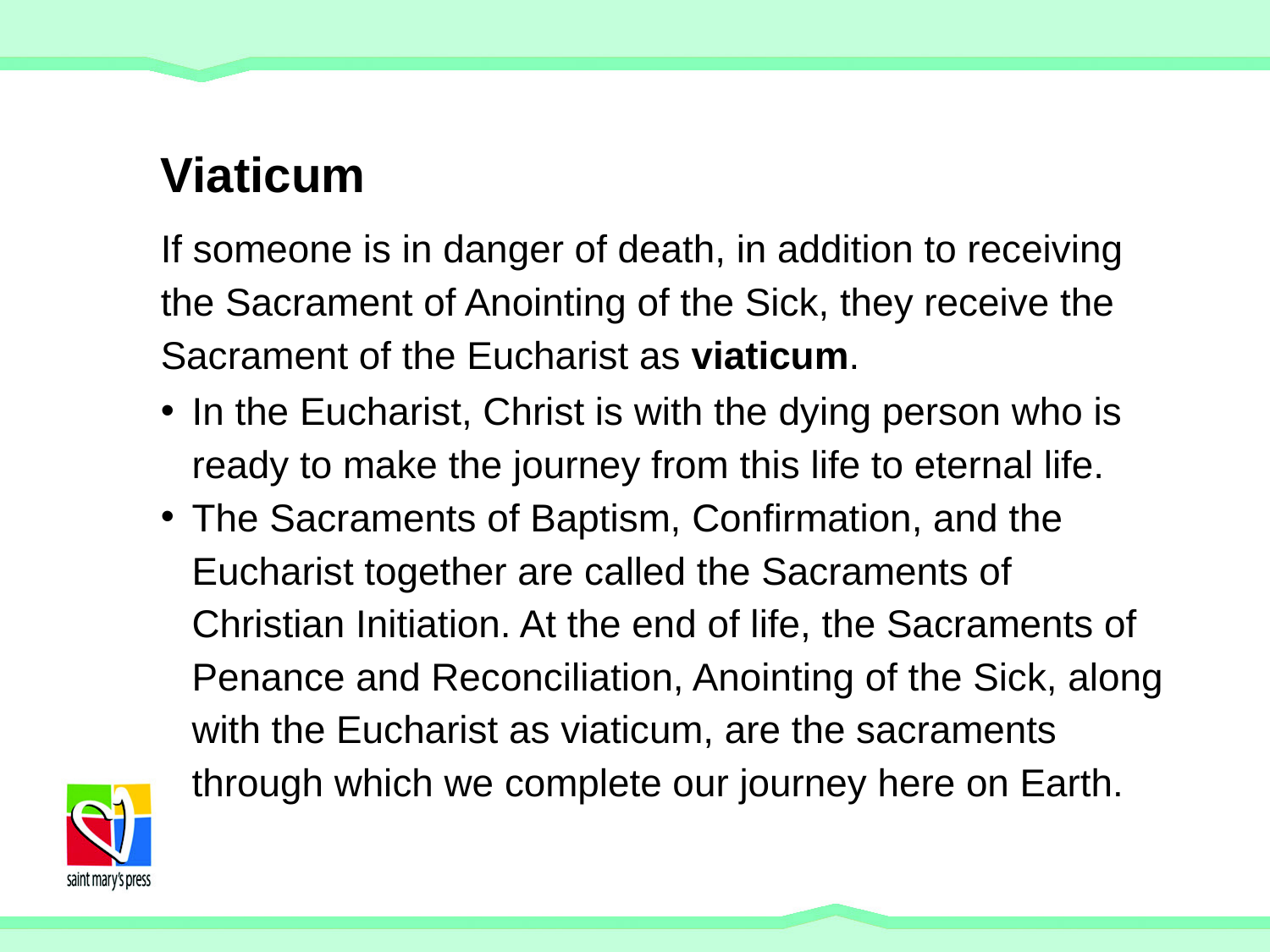

# Viaticum
If someone is in danger of death, in addition to receiving the Sacrament of Anointing of the Sick, they receive the Sacrament of the Eucharist as viaticum.
In the Eucharist, Christ is with the dying person who is ready to make the journey from this life to eternal life.
The Sacraments of Baptism, Confirmation, and the Eucharist together are called the Sacraments of Christian Initiation. At the end of life, the Sacraments of Penance and Reconciliation, Anointing of the Sick, along with the Eucharist as viaticum, are the sacraments through which we complete our journey here on Earth.